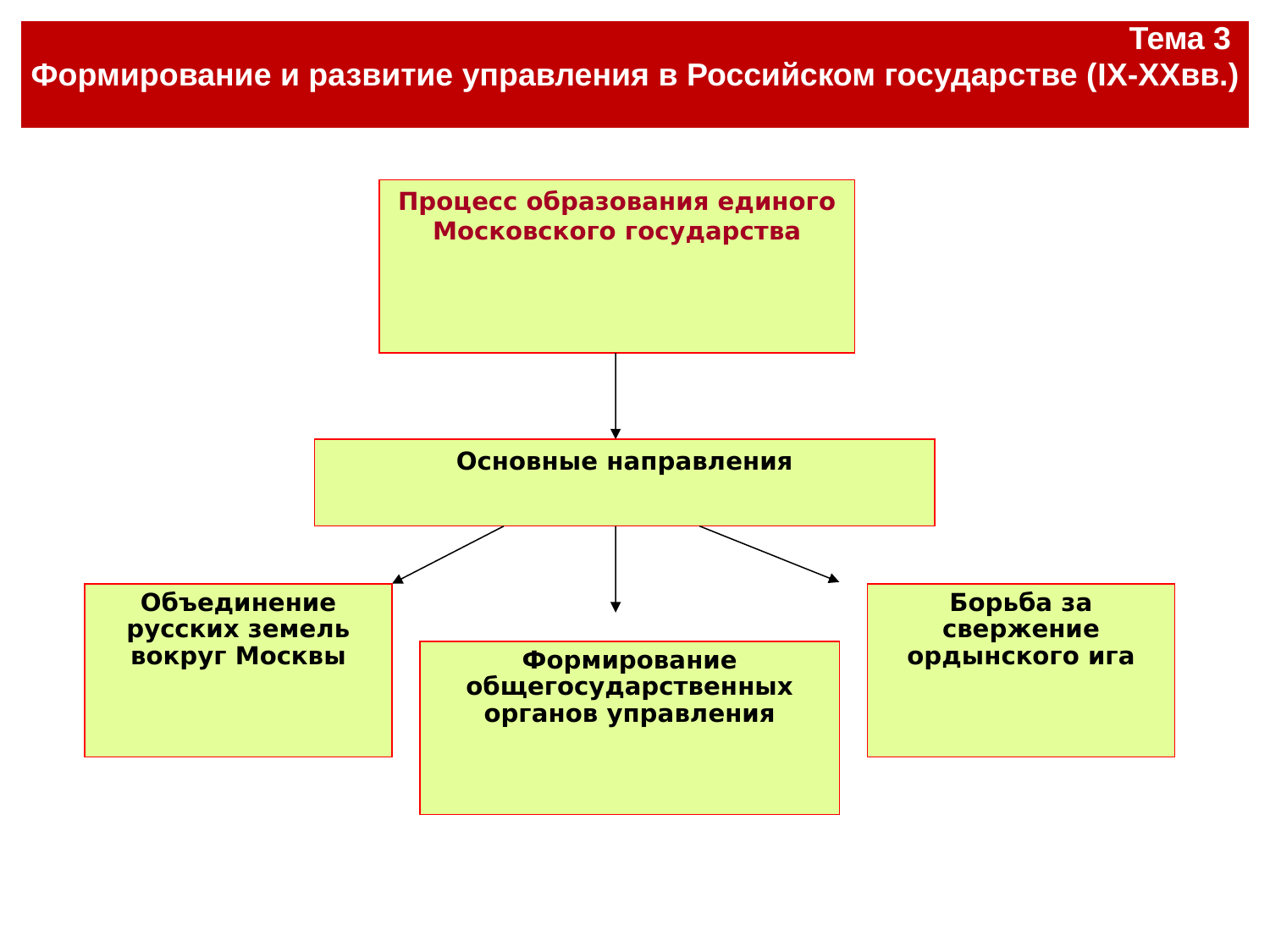

| Тема 3 Формирование и развитие управления в Российском государстве (IX-XXвв.) |
| --- |
#
Процесс образования единого Московского государства

Основные направления

Объединение русских земель вокруг Москвы
Борьба за свержение ордынского ига
Формирование общегосударственных органов управления